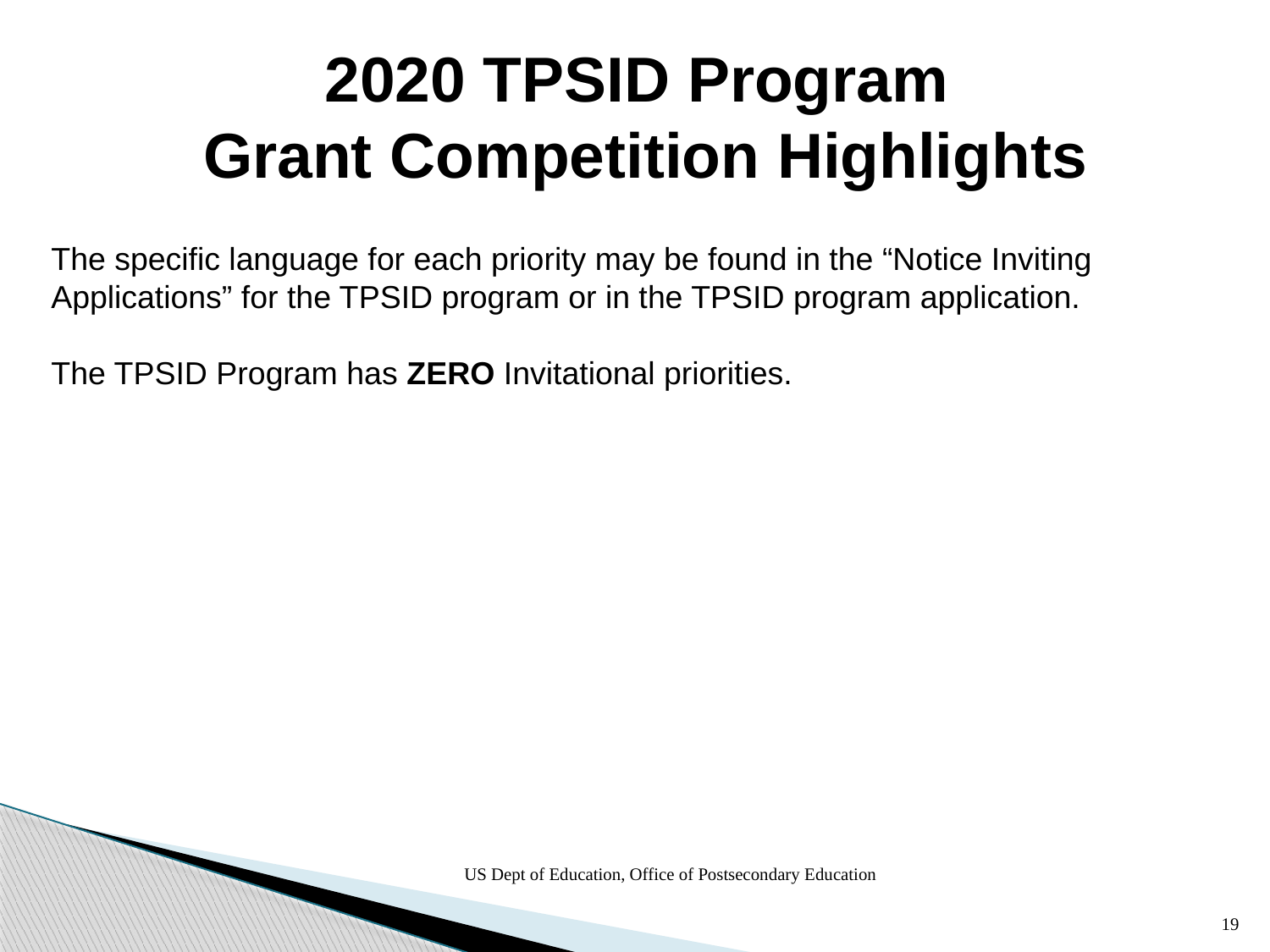

2020 TPSID Program
Grant Competition Highlights
The specific language for each priority may be found in the “Notice Inviting Applications” for the TPSID program or in the TPSID program application.

The TPSID Program has ZERO Invitational priorities.

US Dept of Education, Office of Postsecondary Education
19